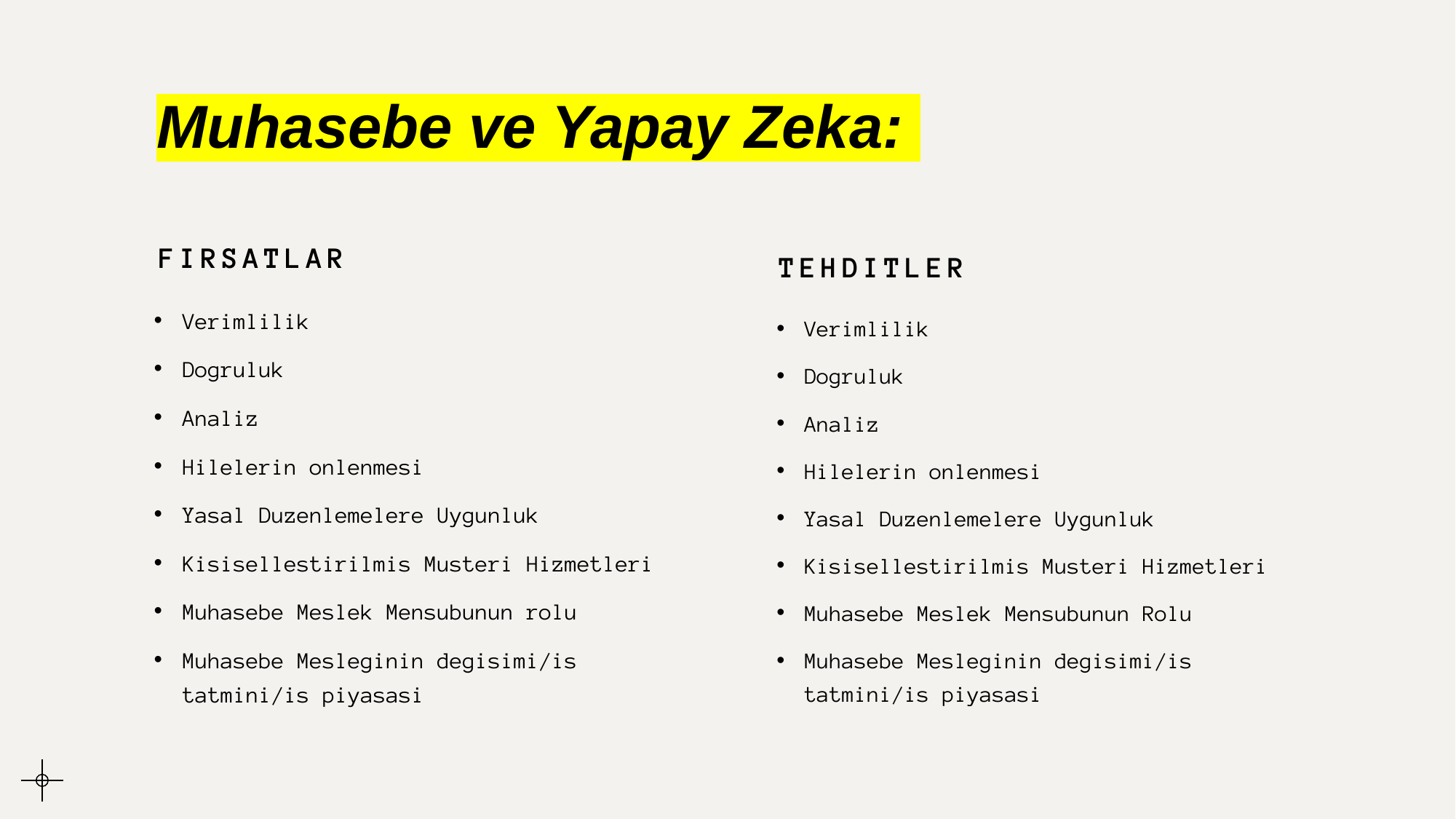

# Muhasebe ve Yapay Zeka:
Firsatlar
Tehditler
Verimlilik
Dogruluk
Analiz
Hilelerin onlenmesi
Yasal Duzenlemelere Uygunluk
Kisisellestirilmis Musteri Hizmetleri
Muhasebe Meslek Mensubunun rolu
Muhasebe Mesleginin degisimi/is tatmini/is piyasasi

Verimlilik
Dogruluk
Analiz
Hilelerin onlenmesi
Yasal Duzenlemelere Uygunluk
Kisisellestirilmis Musteri Hizmetleri
Muhasebe Meslek Mensubunun Rolu
Muhasebe Mesleginin degisimi/is tatmini/is piyasasi